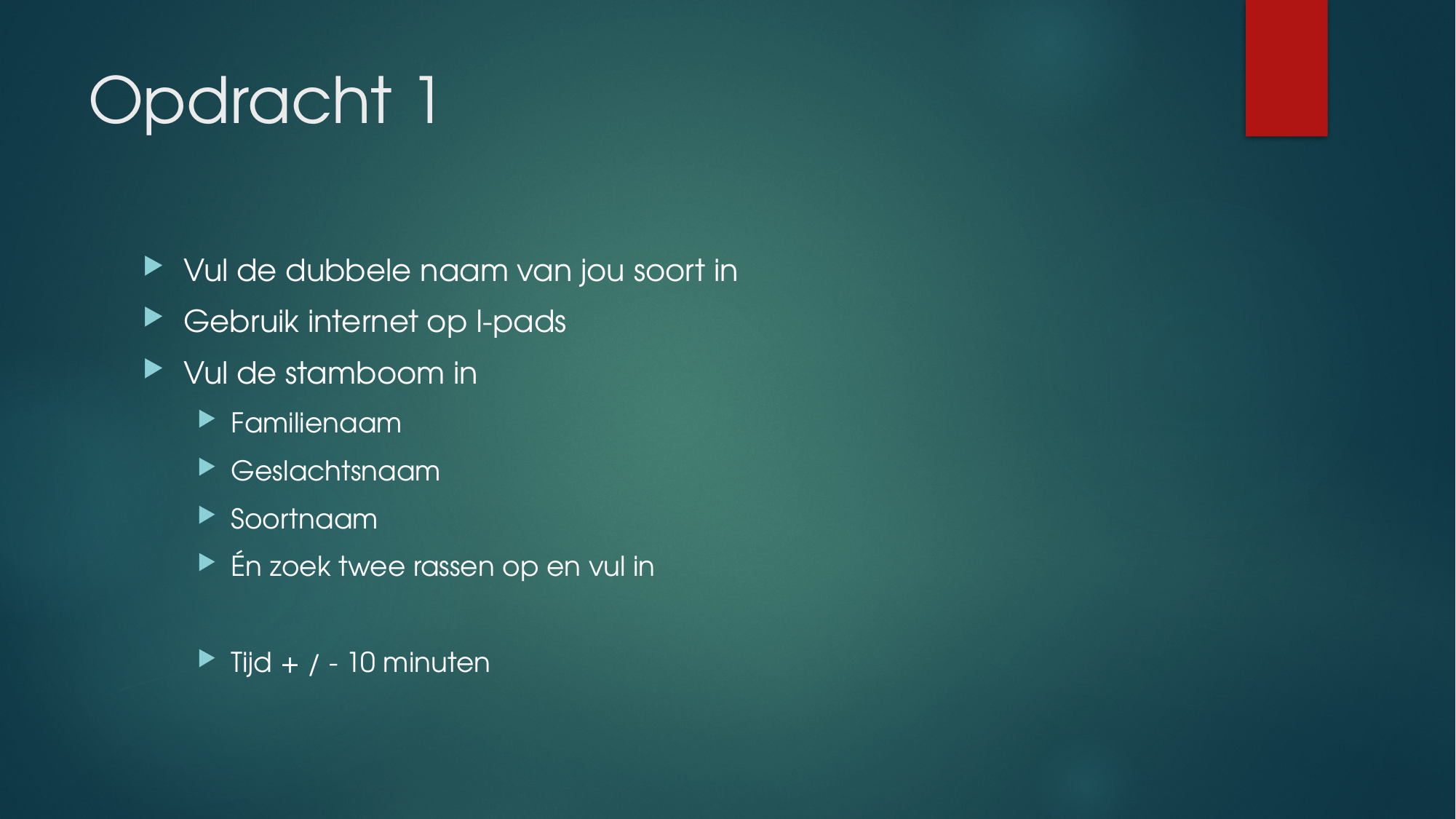

# Opdracht 1
Vul de dubbele naam van jou soort in
Gebruik internet op I-pads
Vul de stamboom in
Familienaam
Geslachtsnaam
Soortnaam
Én zoek twee rassen op en vul in

Tijd + / - 10 minuten